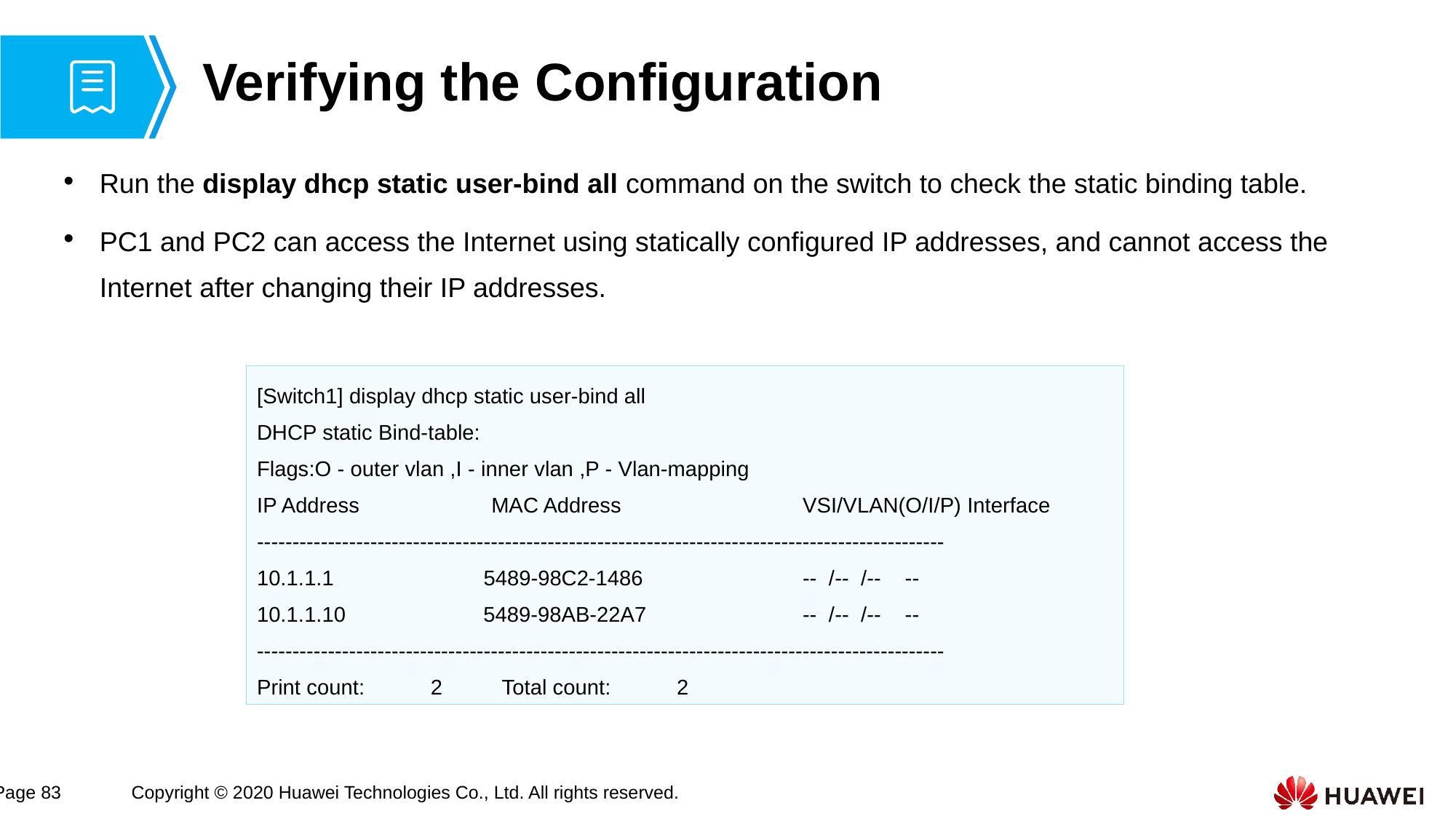

# Verifying the Configuration
Run the display dhcp static user-bind all command on the switch to check the static binding table.
PC1 and PC2 can access the Internet using statically configured IP addresses, and cannot access the Internet after changing their IP addresses.

[Switch1] display dhcp static user-bind all
DHCP static Bind-table:
Flags:O - outer vlan ,I - inner vlan ,P - Vlan-mapping
IP Address                      MAC Address     		VSI/VLAN(O/I/P) Interface
-------------------------------------------------------------------------------------------------
10.1.1.1                         5489-98C2-1486  		--  /--  /--    --
10.1.1.10                       5489-98AB-22A7  		--  /--  /--    --
-------------------------------------------------------------------------------------------------
Print count:           2          Total count:           2